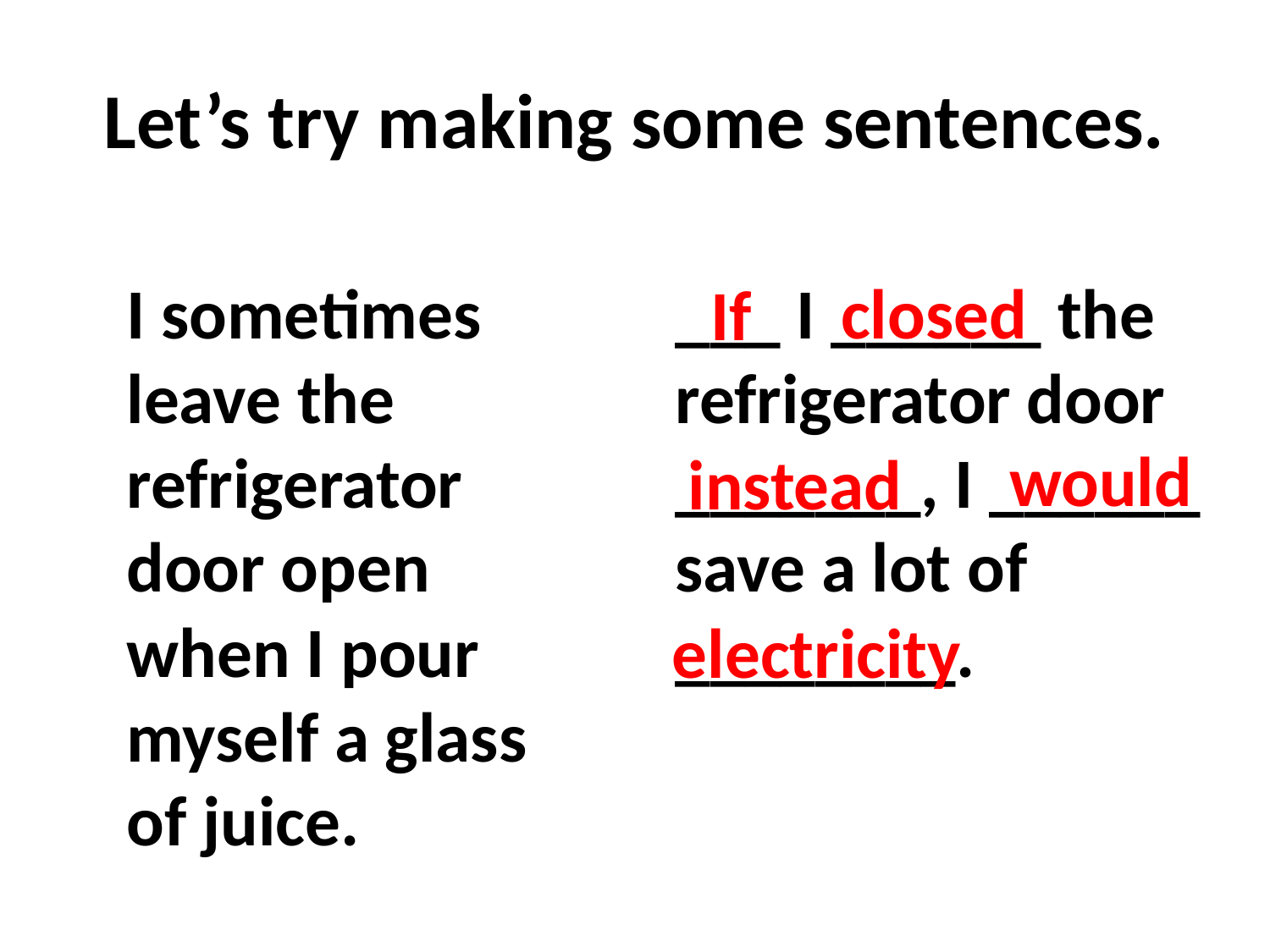

# Let’s try making some sentences.

I sometimes leave the refrigerator door open when I pour myself a glass of juice.
___ I ______ the refrigerator door _______, I ______ save a lot of ________.
closed
If
would
instead
electricity